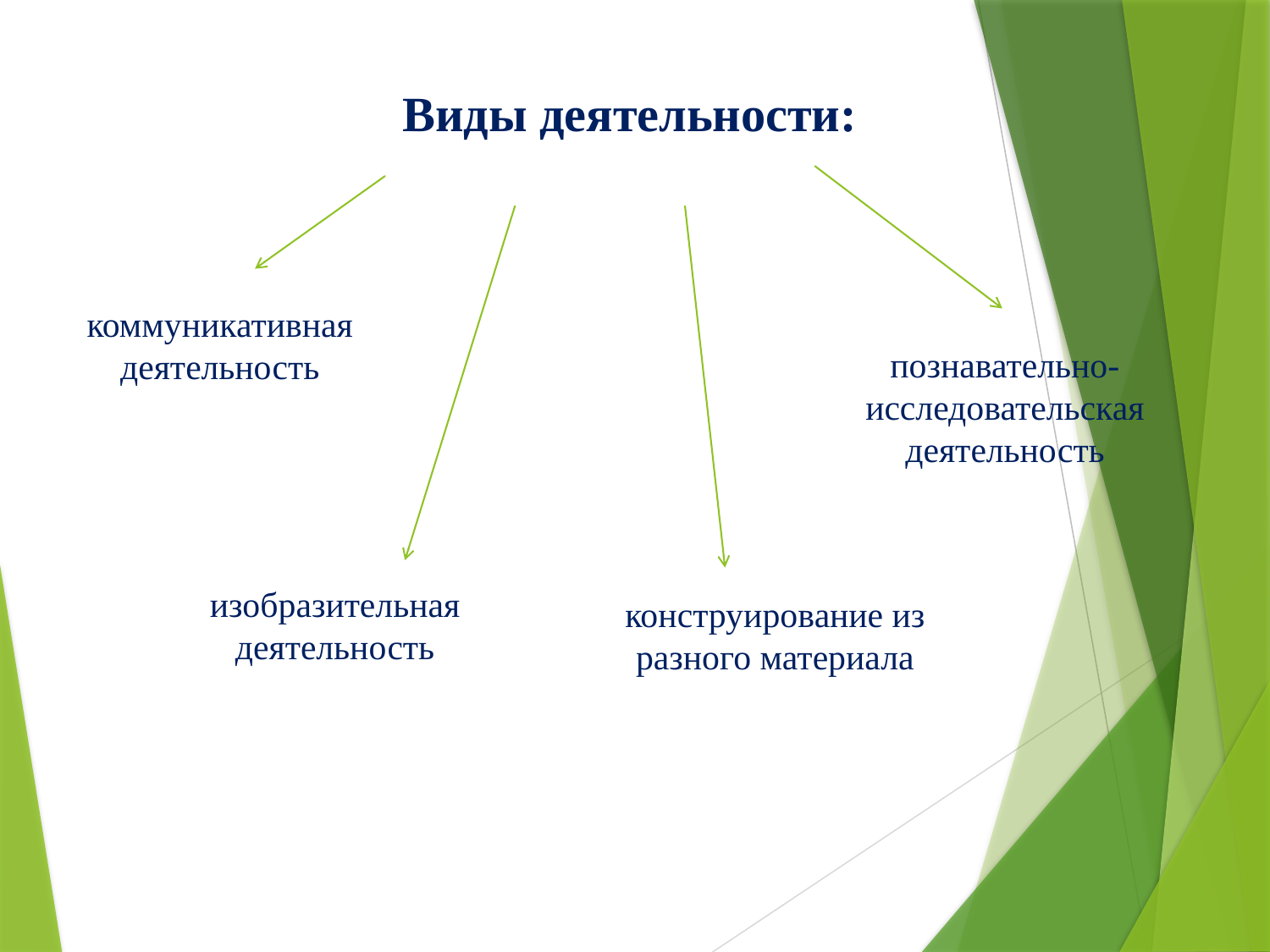

Виды деятельности:
коммуникативная деятельность
познавательно-исследовательская деятельность
изобразительная деятельность
конструирование из разного материала